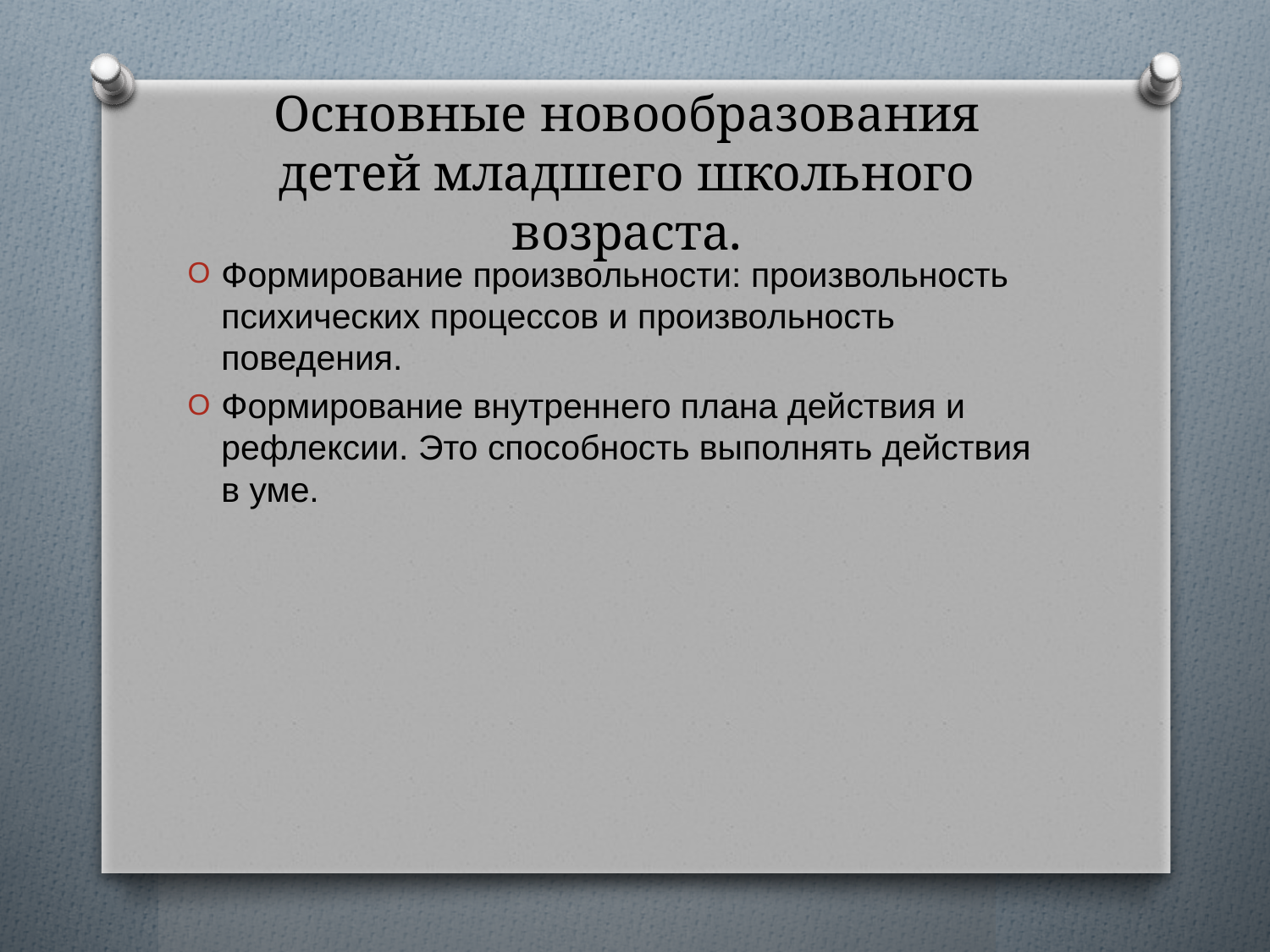

# Основные новообразования детей младшего школьного возраста.
Формирование произвольности: произвольность психических процессов и произвольность поведения.
Формирование внутреннего плана действия и рефлексии. Это способность выполнять действия в уме.